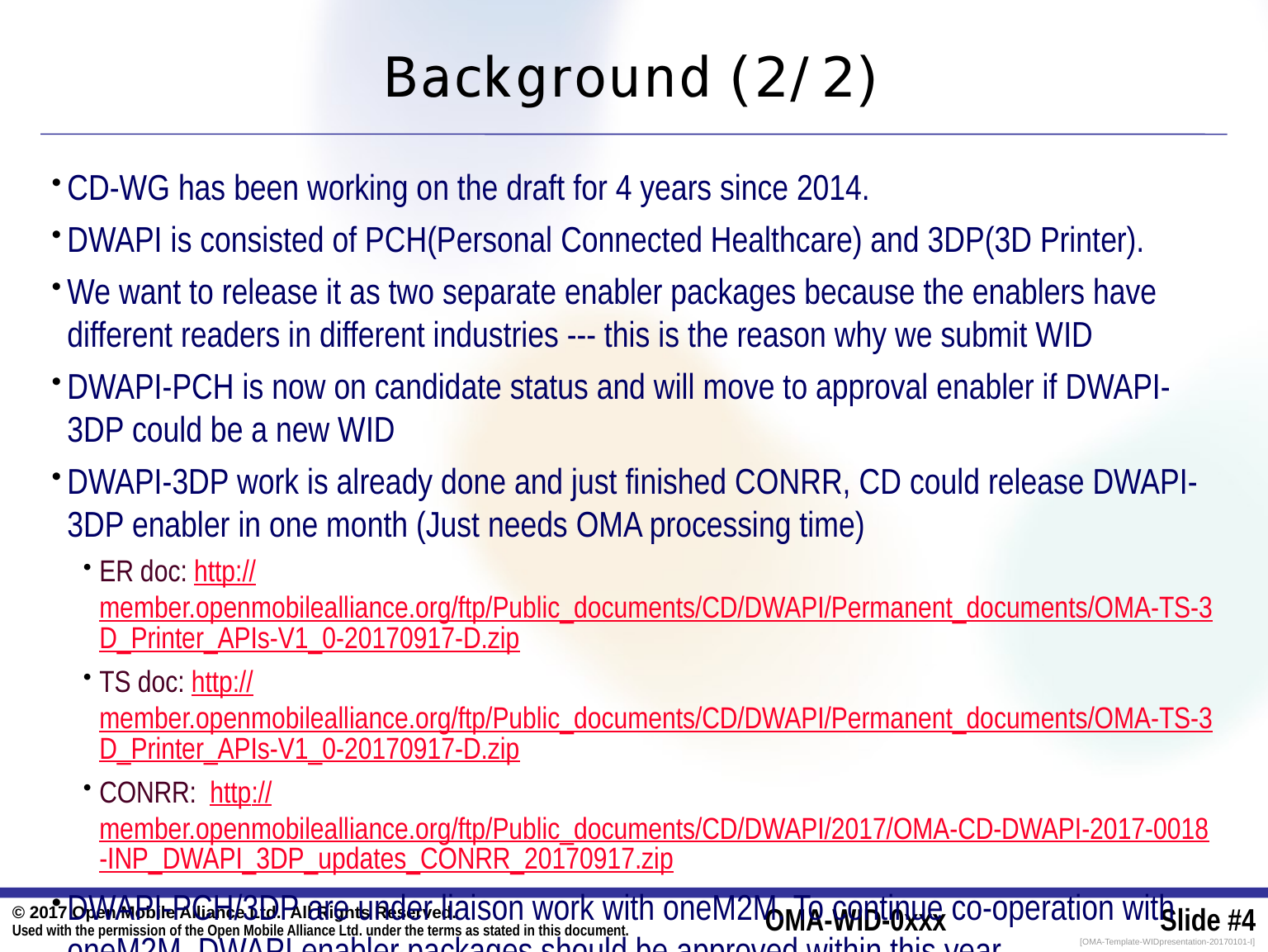

# Background (2/2)
CD-WG has been working on the draft for 4 years since 2014.
DWAPI is consisted of PCH(Personal Connected Healthcare) and 3DP(3D Printer).
We want to release it as two separate enabler packages because the enablers have different readers in different industries --- this is the reason why we submit WID
DWAPI-PCH is now on candidate status and will move to approval enabler if DWAPI-3DP could be a new WID
DWAPI-3DP work is already done and just finished CONRR, CD could release DWAPI-3DP enabler in one month (Just needs OMA processing time)
ER doc: http://member.openmobilealliance.org/ftp/Public_documents/CD/DWAPI/Permanent_documents/OMA-TS-3D_Printer_APIs-V1_0-20170917-D.zip
TS doc: http://member.openmobilealliance.org/ftp/Public_documents/CD/DWAPI/Permanent_documents/OMA-TS-3D_Printer_APIs-V1_0-20170917-D.zip
CONRR:  http://member.openmobilealliance.org/ftp/Public_documents/CD/DWAPI/2017/OMA-CD-DWAPI-2017-0018-INP_DWAPI_3DP_updates_CONRR_20170917.zip
DWAPI-PCH/3DP are under liaison work with oneM2M. To continue co-operation with oneM2M, DWAPI enabler packages should be approved within this year.